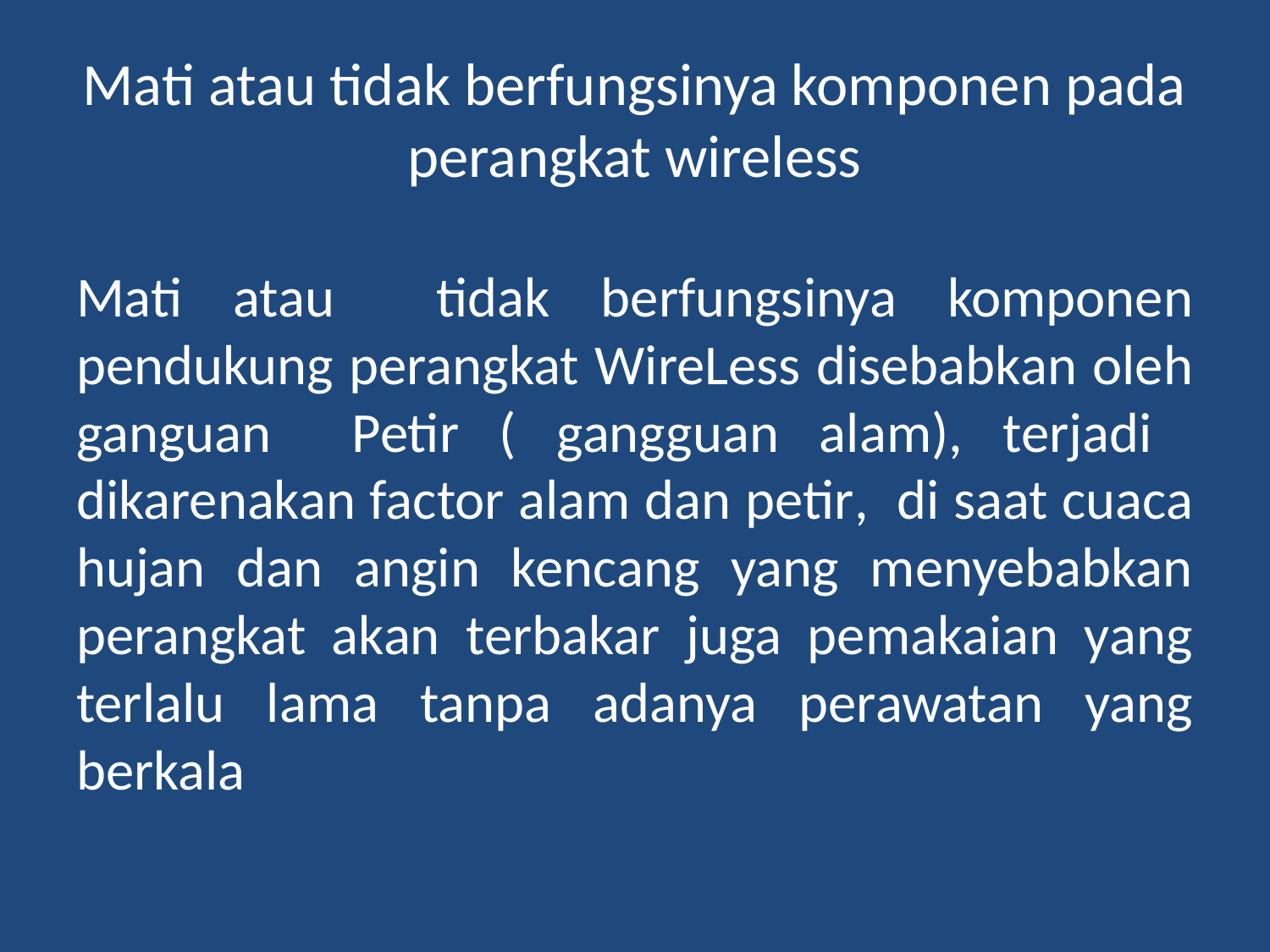

# Mati atau tidak berfungsinya komponen pada perangkat wireless
Mati atau  tidak berfungsinya komponen pendukung perangkat WireLess disebabkan oleh ganguan  Petir ( gangguan alam), terjadi  dikarenakan factor alam dan petir,  di saat cuaca hujan dan angin kencang yang menyebabkan perangkat akan terbakar juga pemakaian yang terlalu lama tanpa adanya perawatan yang berkala